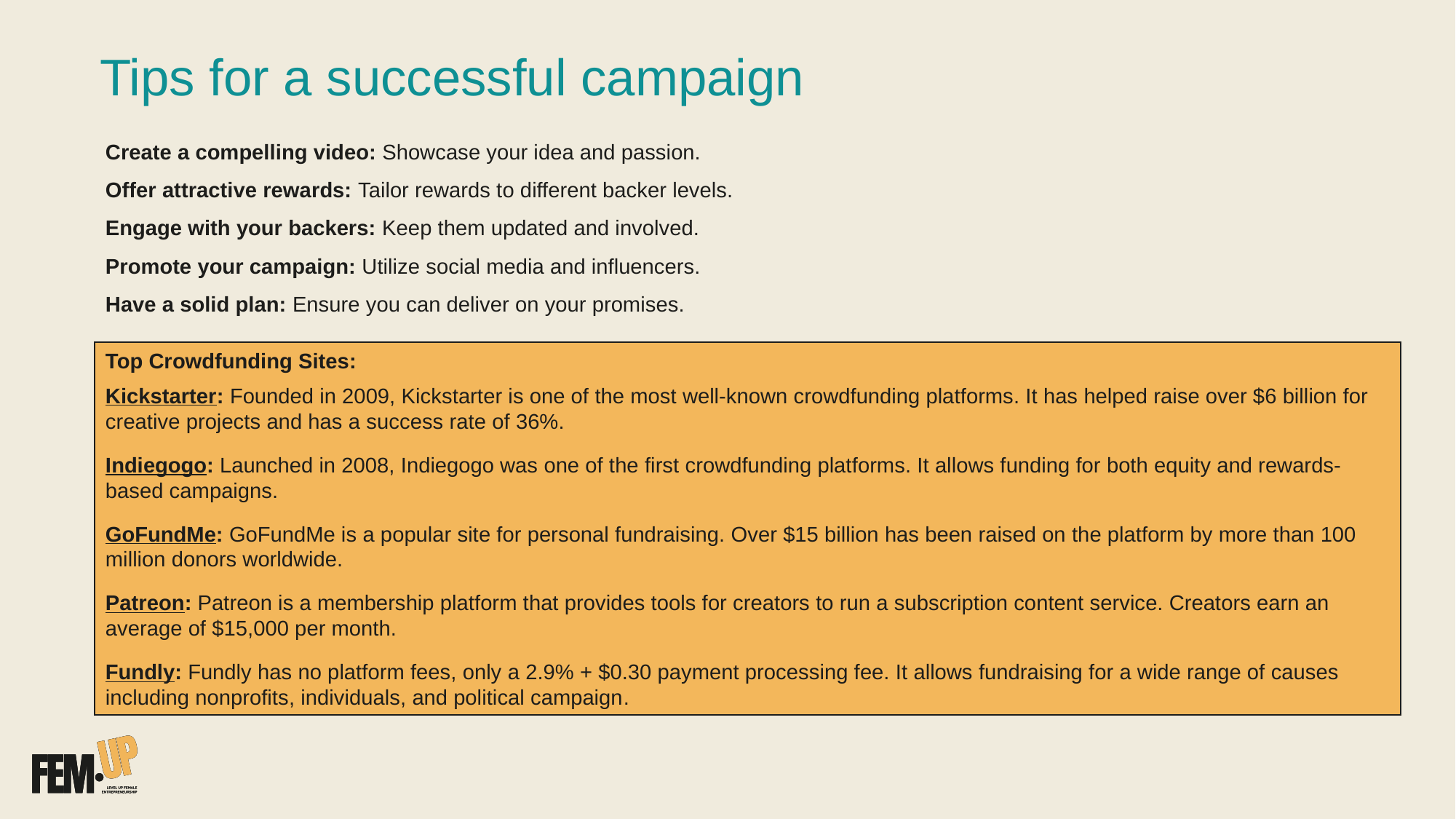

# Tips for a successful campaign
Create a compelling video: Showcase your idea and passion.
Offer attractive rewards: Tailor rewards to different backer levels.
Engage with your backers: Keep them updated and involved.
Promote your campaign: Utilize social media and influencers.
Have a solid plan: Ensure you can deliver on your promises.

Top Crowdfunding Sites:
Kickstarter: Founded in 2009, Kickstarter is one of the most well-known crowdfunding platforms. It has helped raise over $6 billion for creative projects and has a success rate of 36%.
Indiegogo: Launched in 2008, Indiegogo was one of the first crowdfunding platforms. It allows funding for both equity and rewards-based campaigns.
GoFundMe: GoFundMe is a popular site for personal fundraising. Over $15 billion has been raised on the platform by more than 100 million donors worldwide.
Patreon: Patreon is a membership platform that provides tools for creators to run a subscription content service. Creators earn an average of $15,000 per month.
Fundly: Fundly has no platform fees, only a 2.9% + $0.30 payment processing fee. It allows fundraising for a wide range of causes including nonprofits, individuals, and political campaign.